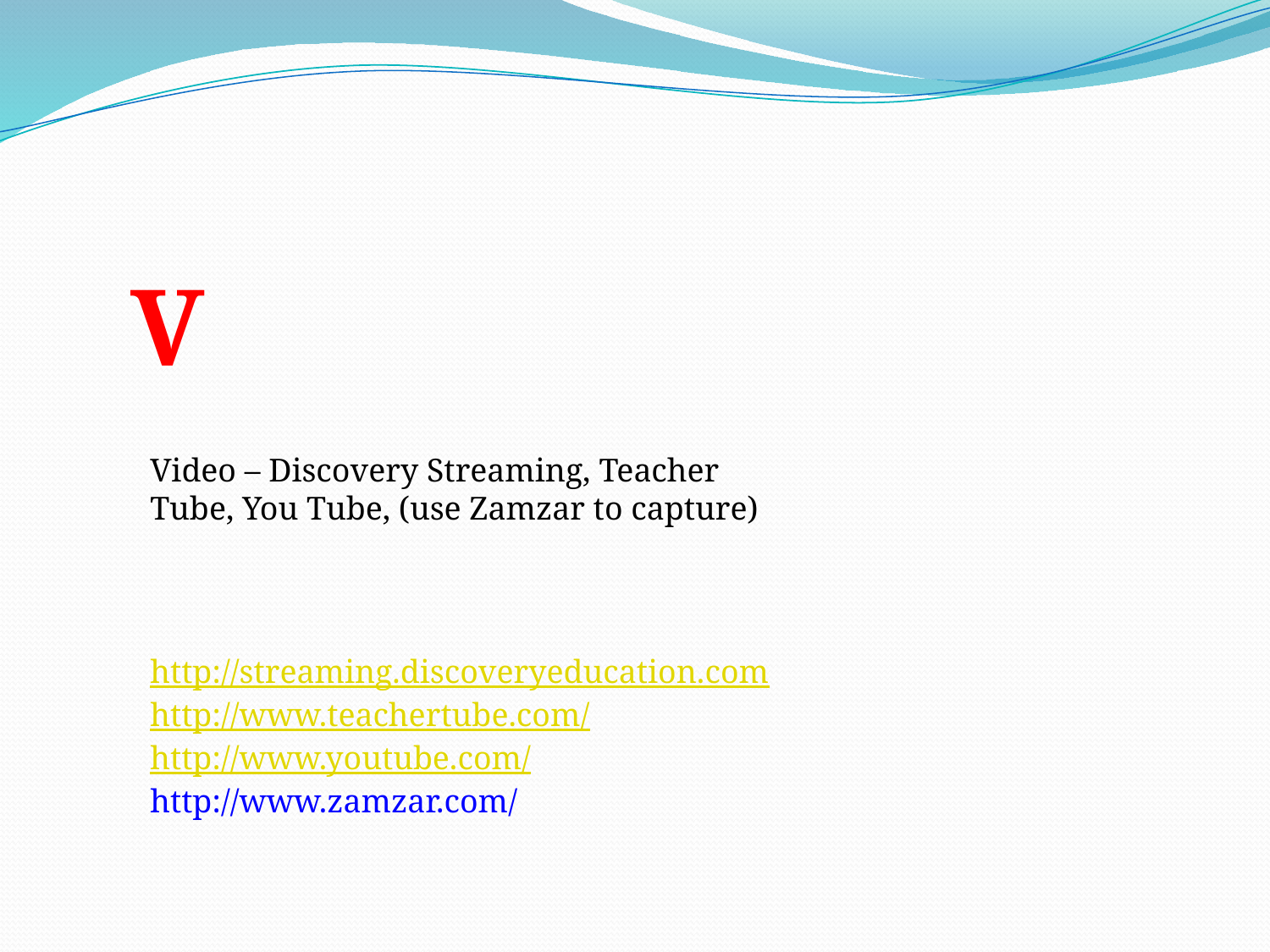

V
Video – Discovery Streaming, Teacher Tube, You Tube, (use Zamzar to capture)

http://streaming.discoveryeducation.com
http://www.teachertube.com/
http://www.youtube.com/
http://www.zamzar.com/